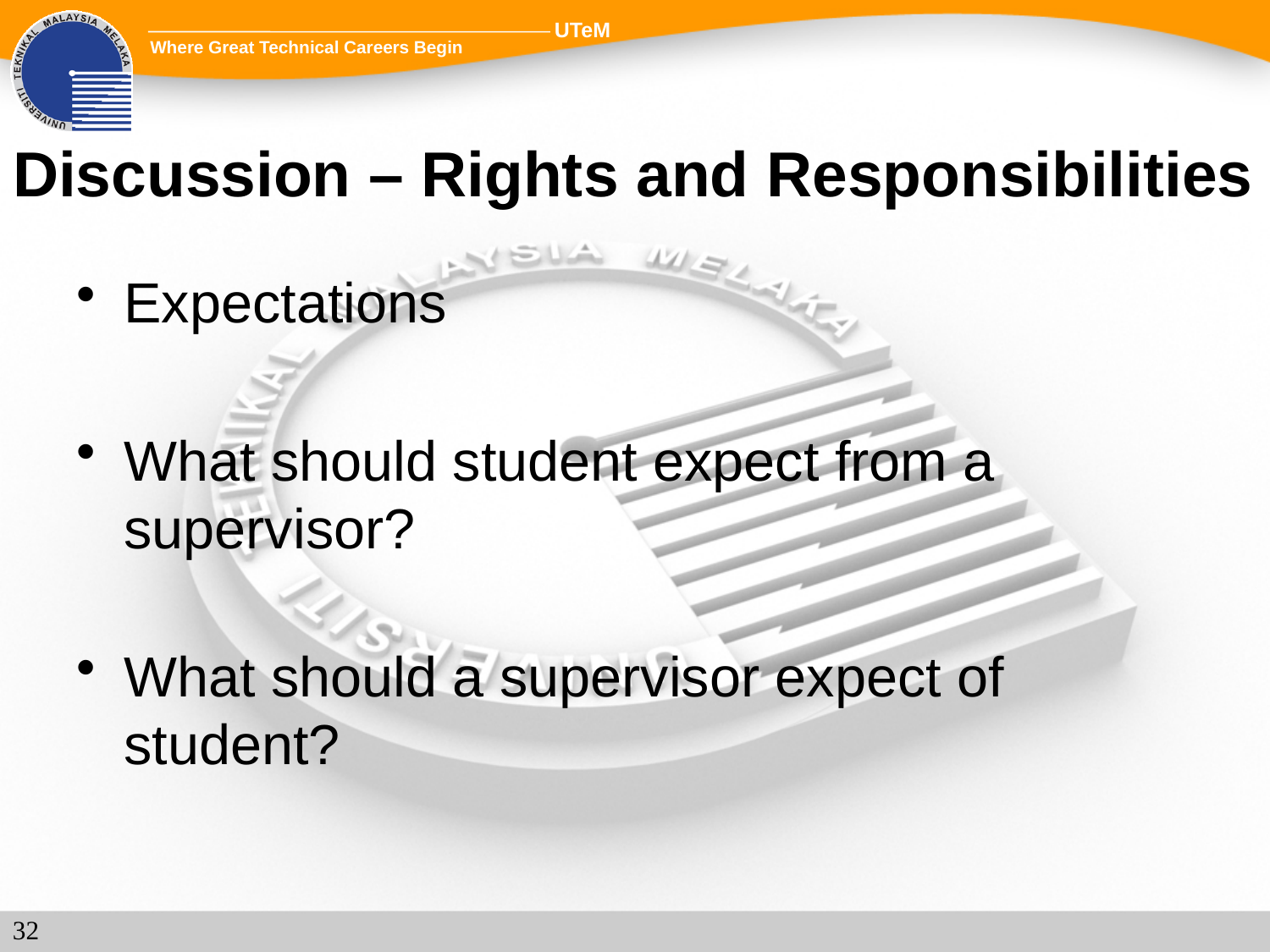

# Discussion – Rights and Responsibilities
Expectations

What should student expect from a supervisor?

What should a supervisor expect of student?